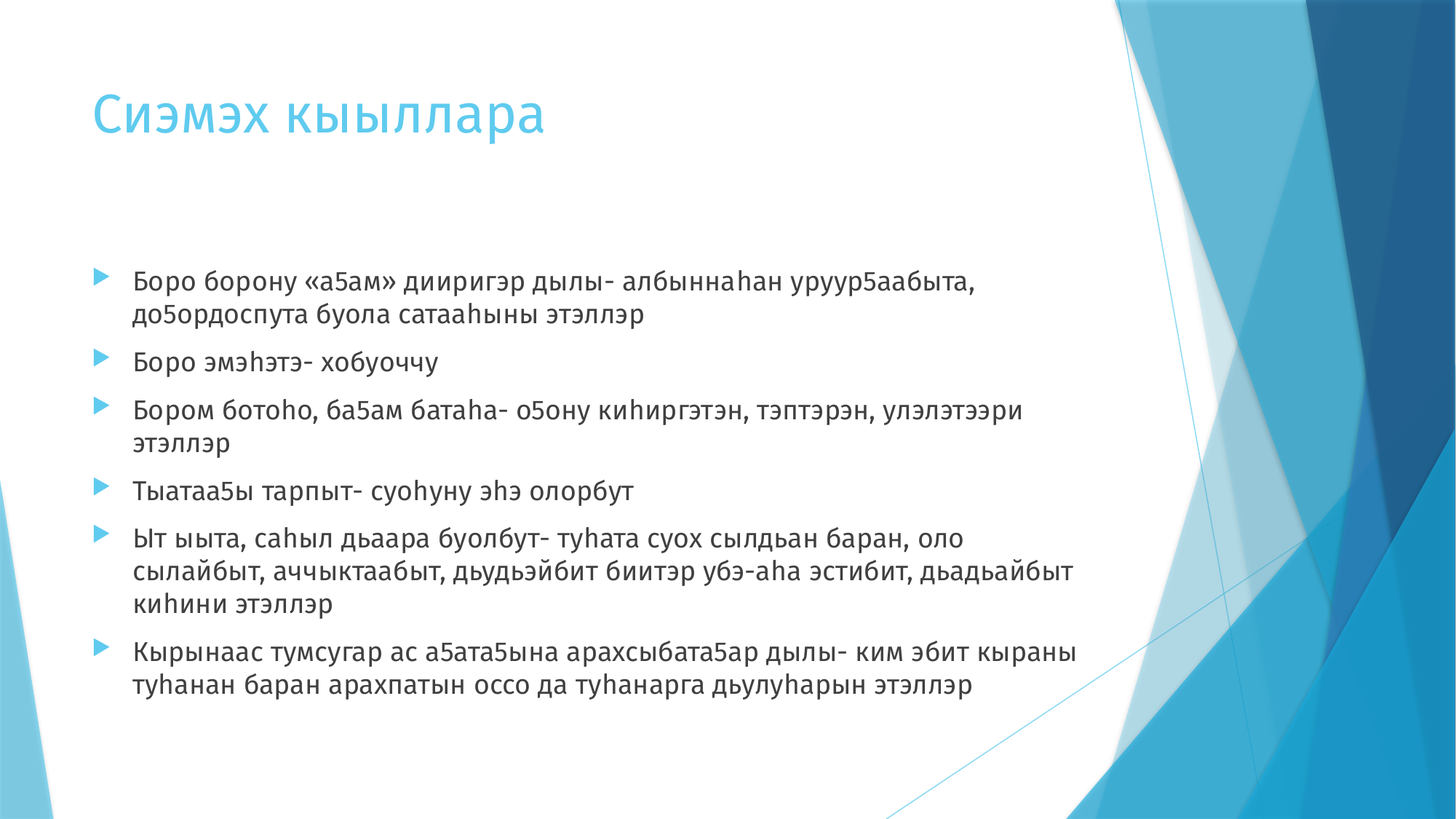

# Сиэмэх кыыллара
Боро борону «а5ам» дииригэр дылы- албыннаhан уруур5аабыта, до5ордоспута буола сатааhыны этэллэр
Боро эмэhэтэ- хобуоччу
Бором ботоhо, ба5ам батаhа- о5ону киhиргэтэн, тэптэрэн, улэлэтээри этэллэр
Тыатаа5ы тарпыт- суоhуну эhэ олорбут
Ыт ыыта, саhыл дьаара буолбут- туhата суох сылдьан баран, оло сылайбыт, аччыктаабыт, дьудьэйбит биитэр убэ-аhа эстибит, дьадьайбыт киhини этэллэр
Кырынаас тумсугар ас а5ата5ына арахсыбата5ар дылы- ким эбит кыраны туhанан баран арахпатын оссо да туhанарга дьулуhарын этэллэр